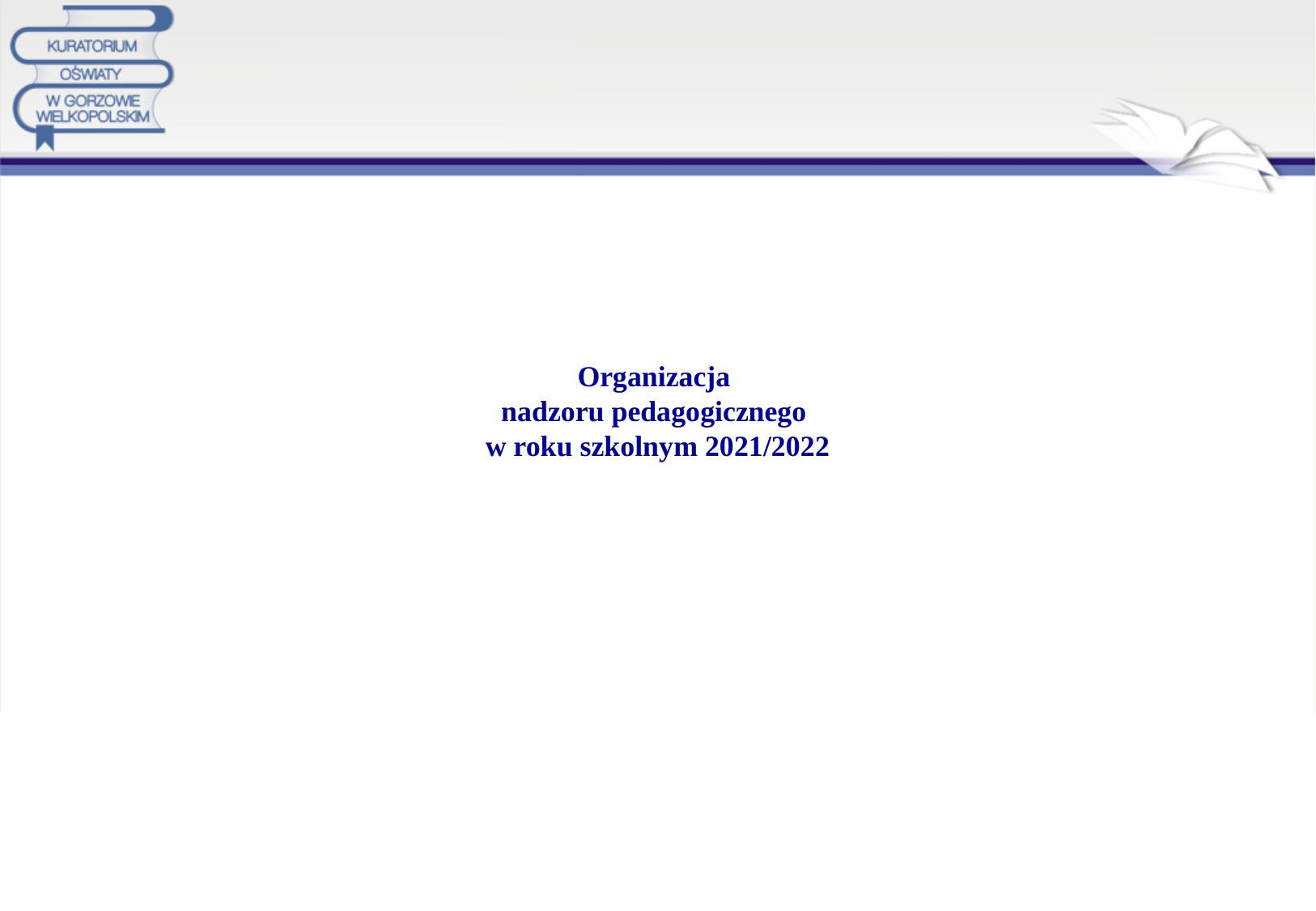

# Organizacja nadzoru pedagogicznego w roku szkolnym 2021/2022